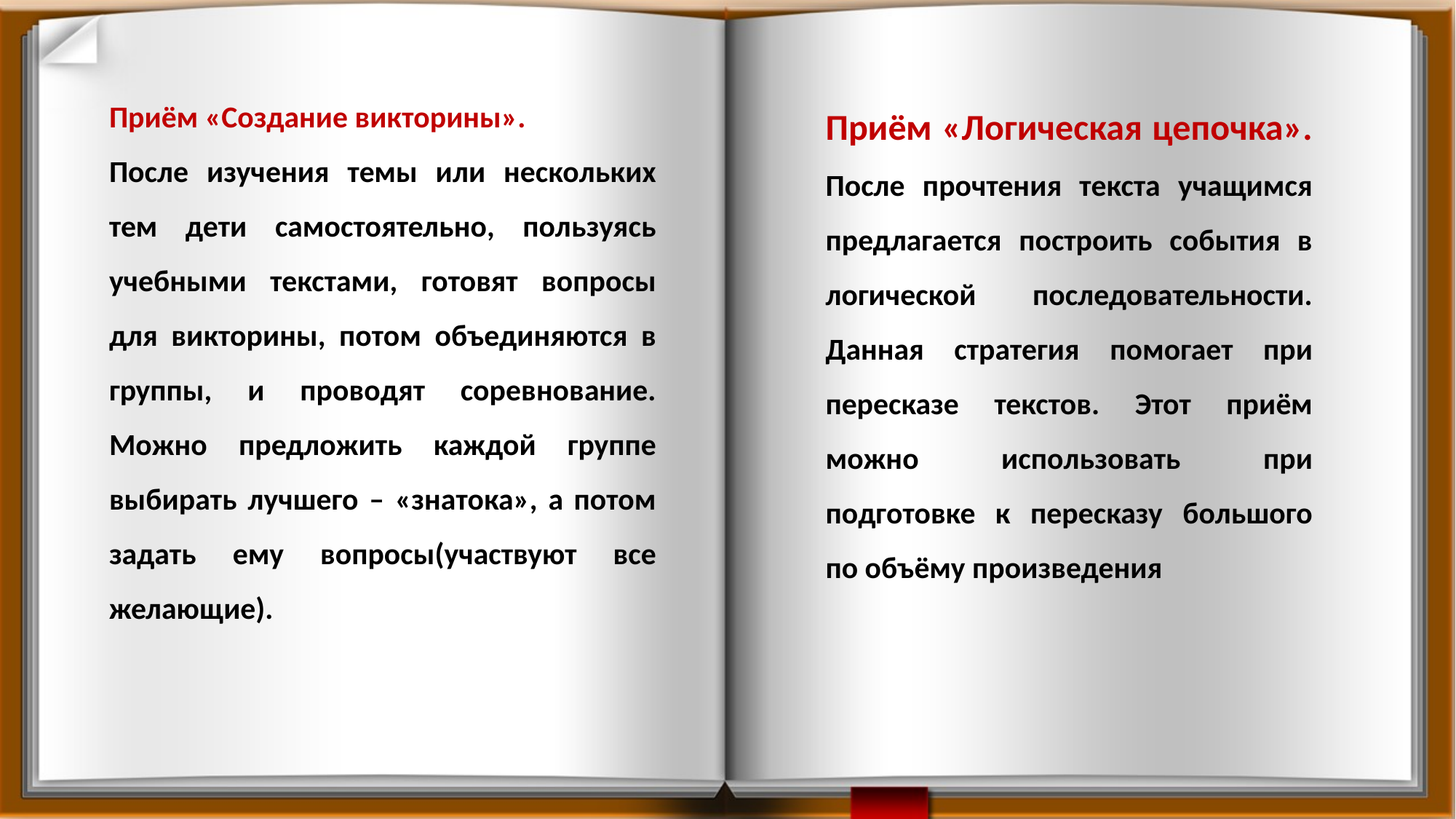

Приём «Создание викторины».
После изучения темы или нескольких тем дети самостоятельно, пользуясь учебными текстами, готовят вопросы для викторины, потом объединяются в группы, и проводят соревнование. Можно предложить каждой группе выбирать лучшего – «знатока», а потом задать ему вопросы(участвуют все желающие).
Приём «Логическая цепочка».
После прочтения текста учащимся предлагается построить события в логической последовательности. Данная стратегия помогает при пересказе текстов. Этот приём можно использовать при подготовке к пересказу большого по объёму произведения